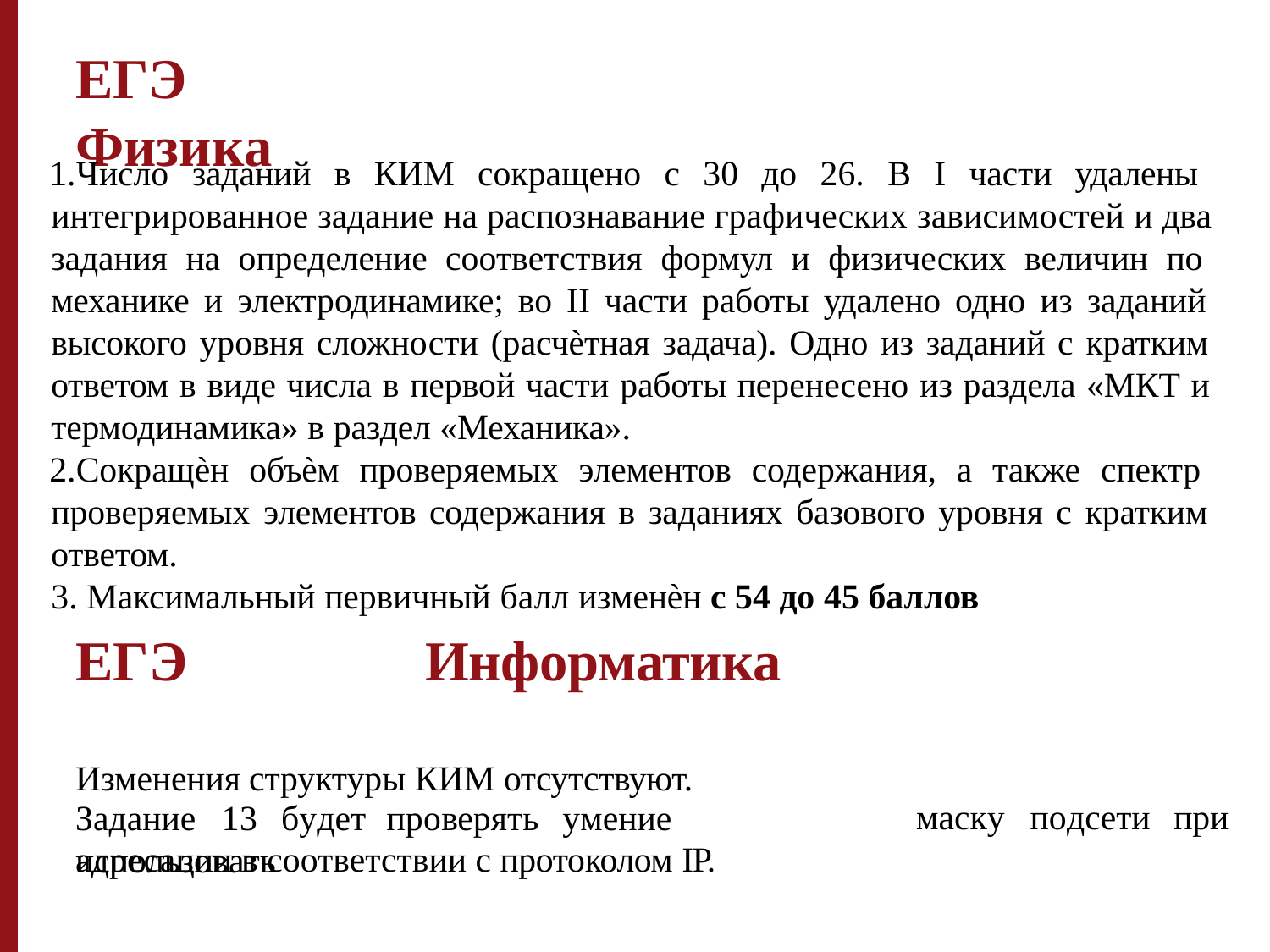

# ЕГЭ	Физика
Число заданий в КИМ сокращено с 30 до 26. В I части удалены  интегрированное задание на распознавание графических зависимостей и два  задания на определение соответствия формул и физических величин по  механике и электродинамике; во II части работы удалено одно из заданий  высокого уровня сложности (расчѐтная задача). Одно из заданий с кратким  ответом в виде числа в первой части работы перенесено из раздела «МКТ и  термодинамика» в раздел «Механика».
Сокращѐн объѐм проверяемых элементов содержания, а также спектр  проверяемых элементов содержания в заданиях базового уровня с кратким  ответом.
Максимальный первичный балл изменѐн с 54 до 45 баллов
ЕГЭ	Информатика

Изменения структуры КИМ отсутствуют.
Задание	13	будет	проверять	умение	использовать
маску	подсети	при
адресации в соответствии с протоколом IP.